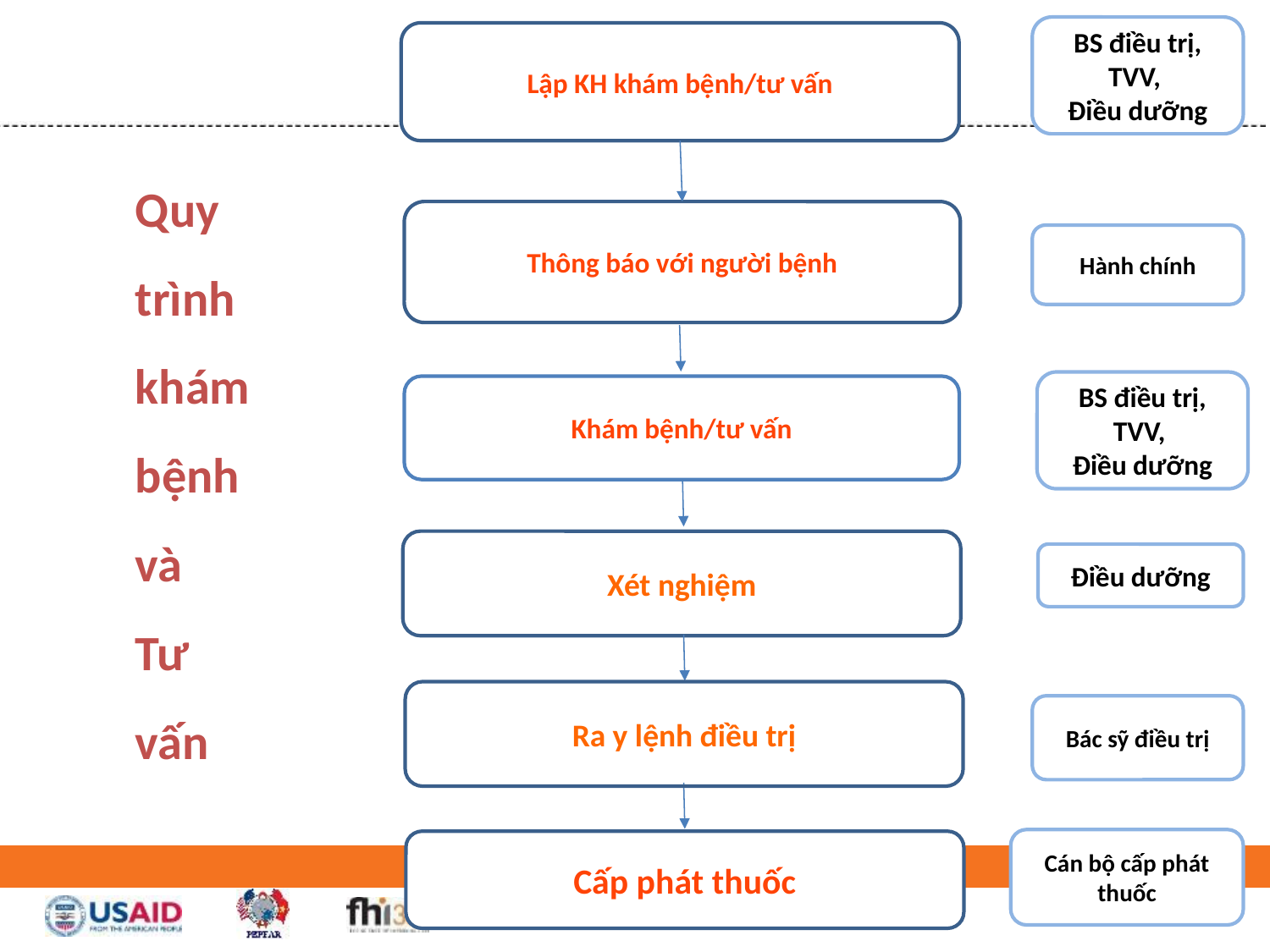

BS điều trị, TVV,
Điều dưỡng
Lập KH khám bệnh/tư vấn
Quy trình khám bệnh và
Tư vấn
Thông báo với người bệnh
Hành chính
BS điều trị, TVV,
Điều dưỡng
Khám bệnh/tư vấn
Xét nghiệm
Điều dưỡng
Ra y lệnh điều trị
Bác sỹ điều trị
Cán bộ cấp phát thuốc
Cấp phát thuốc